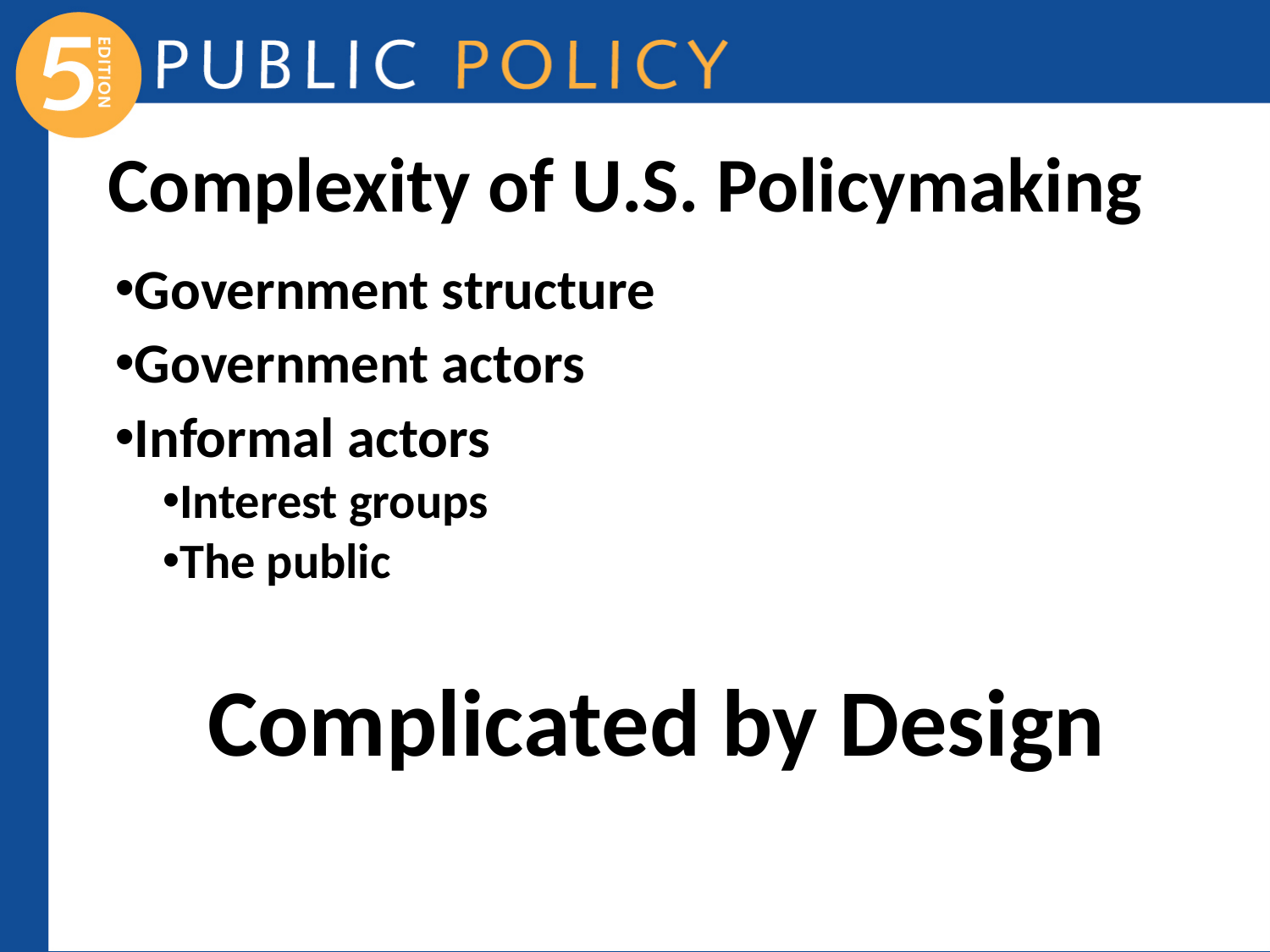

# Complexity of U.S. Policymaking
Government structure
Government actors
Informal actors
Interest groups
The public
Complicated by Design